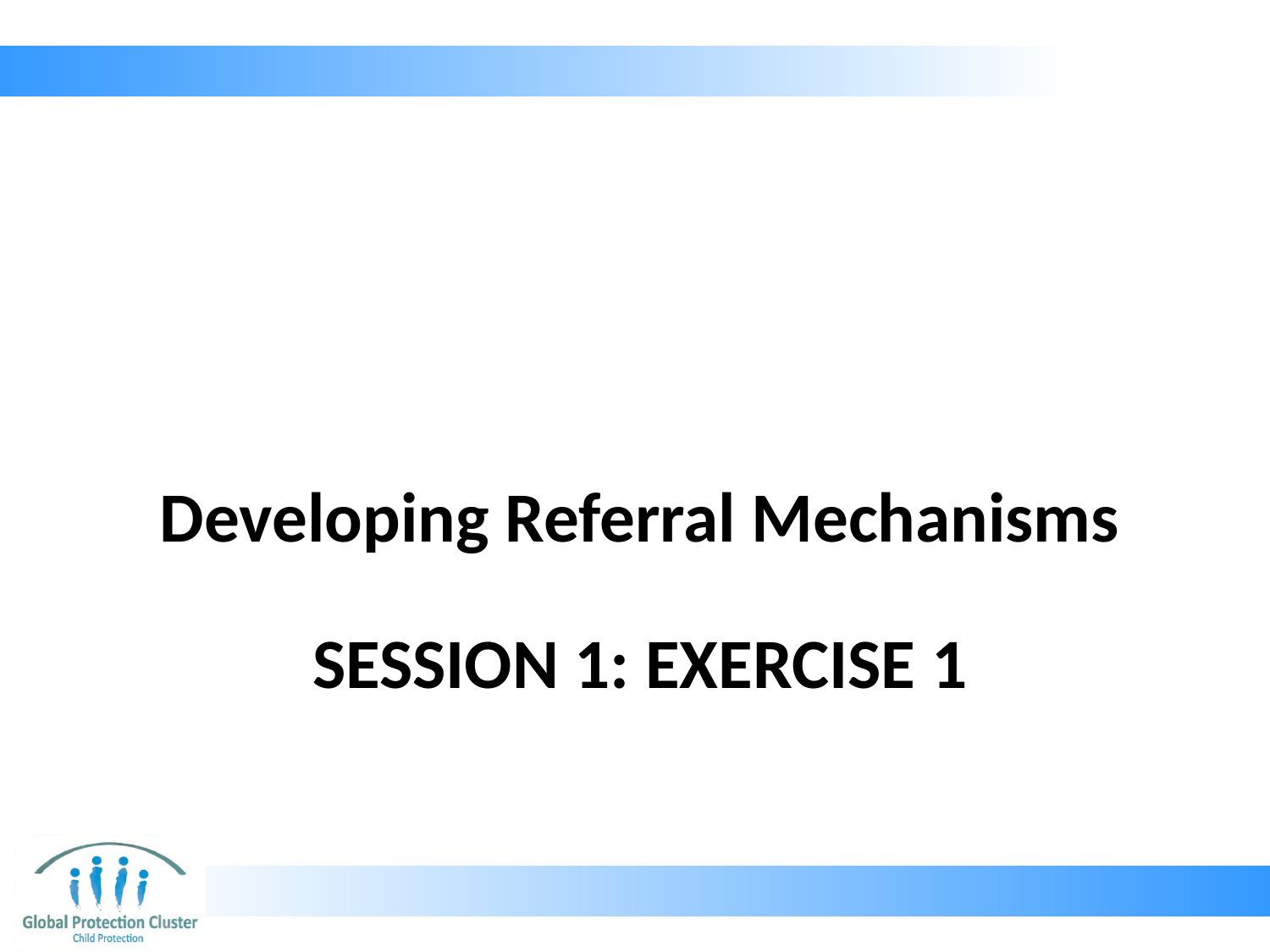

Developing Referral Mechanisms

# Session 1: Exercise 1